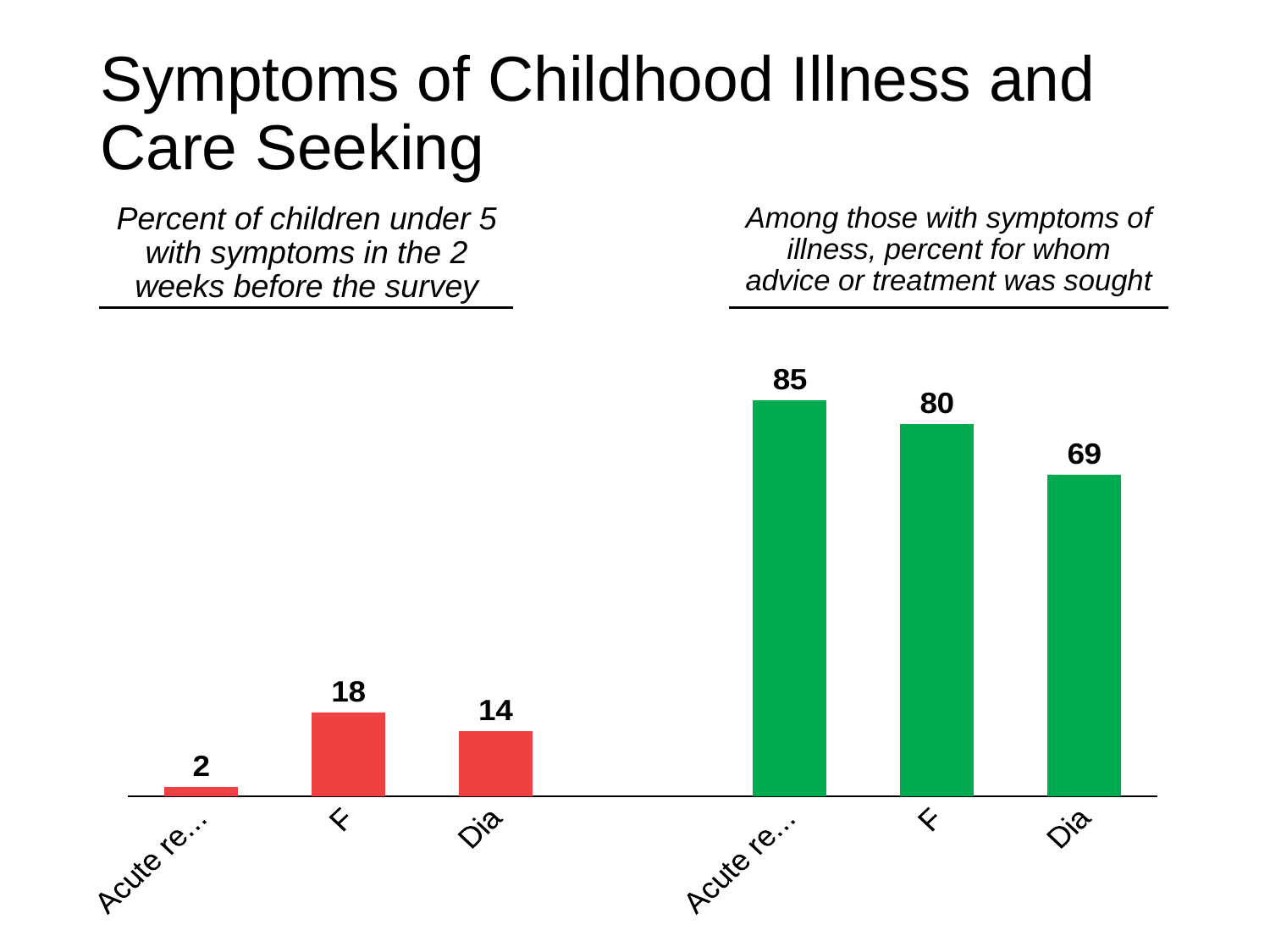

# Symptoms of Childhood Illness and Care Seeking
Percent of children under 5 with symptoms in the 2 weeks before the survey
Among those with symptoms of illness, percent for whom advice or treatment was sought

### Chart

| Category | Acute respiratory infection |
|---|---|
| Acute respiratory infection | 2.0 |
| Fever | 18.0 |
| Diarrhoea | 14.0 |
|  | None |
| Acute respiratory infection | 85.0 |
| Fever | 80.0 |
| Diarrhoea | 69.0 |